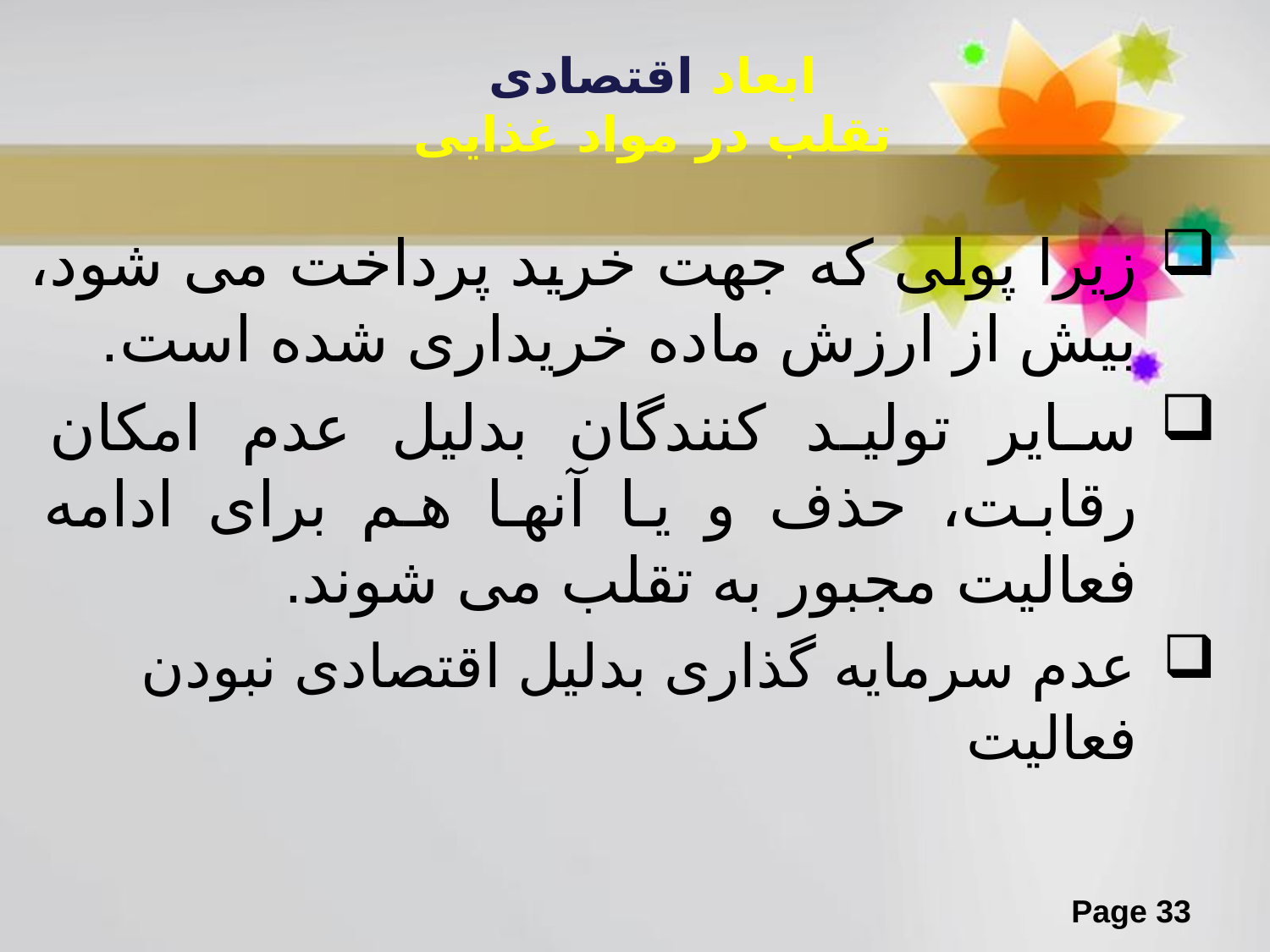

# ابعاد اقتصادی تقلب در مواد غذایی
زیرا پولی که جهت خرید پرداخت می شود، بیش از ارزش ماده خریداری شده است.
سایر تولید کنندگان بدلیل عدم امکان رقابت، حذف و یا آنها هم برای ادامه فعالیت مجبور به تقلب می شوند.
عدم سرمایه گذاری بدلیل اقتصادی نبودن فعالیت